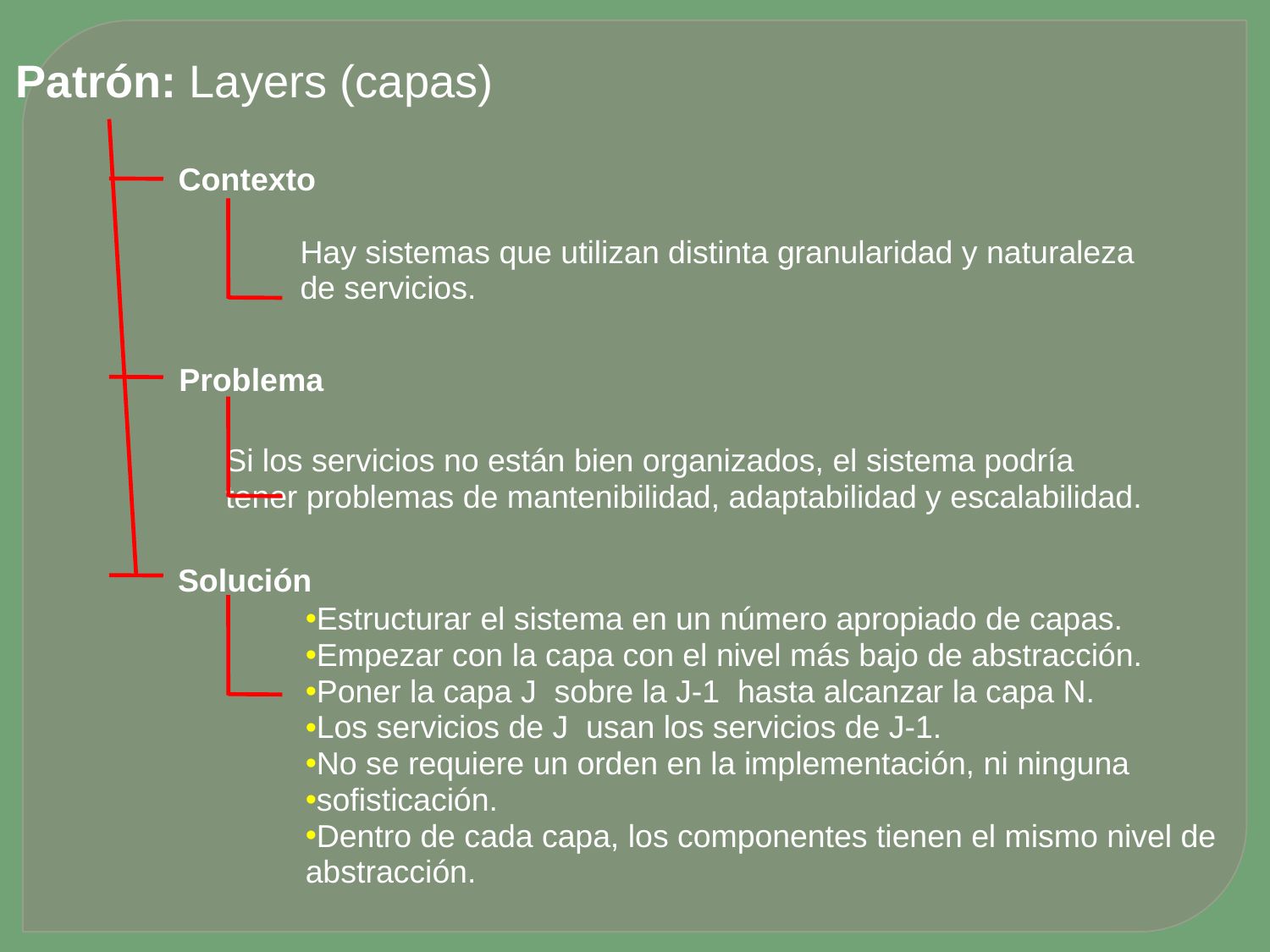

Patrón: Layers (capas)
Contexto

Hay sistemas que utilizan distinta granularidad y naturaleza
de servicios.

Problema

Si los servicios no están bien organizados, el sistema podría
tener problemas de mantenibilidad, adaptabilidad y escalabilidad.

Solución

Estructurar el sistema en un número apropiado de capas.
Empezar con la capa con el nivel más bajo de abstracción.
Poner la capa J  sobre la J-1  hasta alcanzar la capa N.
Los servicios de J  usan los servicios de J-1.
No se requiere un orden en la implementación, ni ninguna
sofisticación.
Dentro de cada capa, los componentes tienen el mismo nivel de
abstracción.